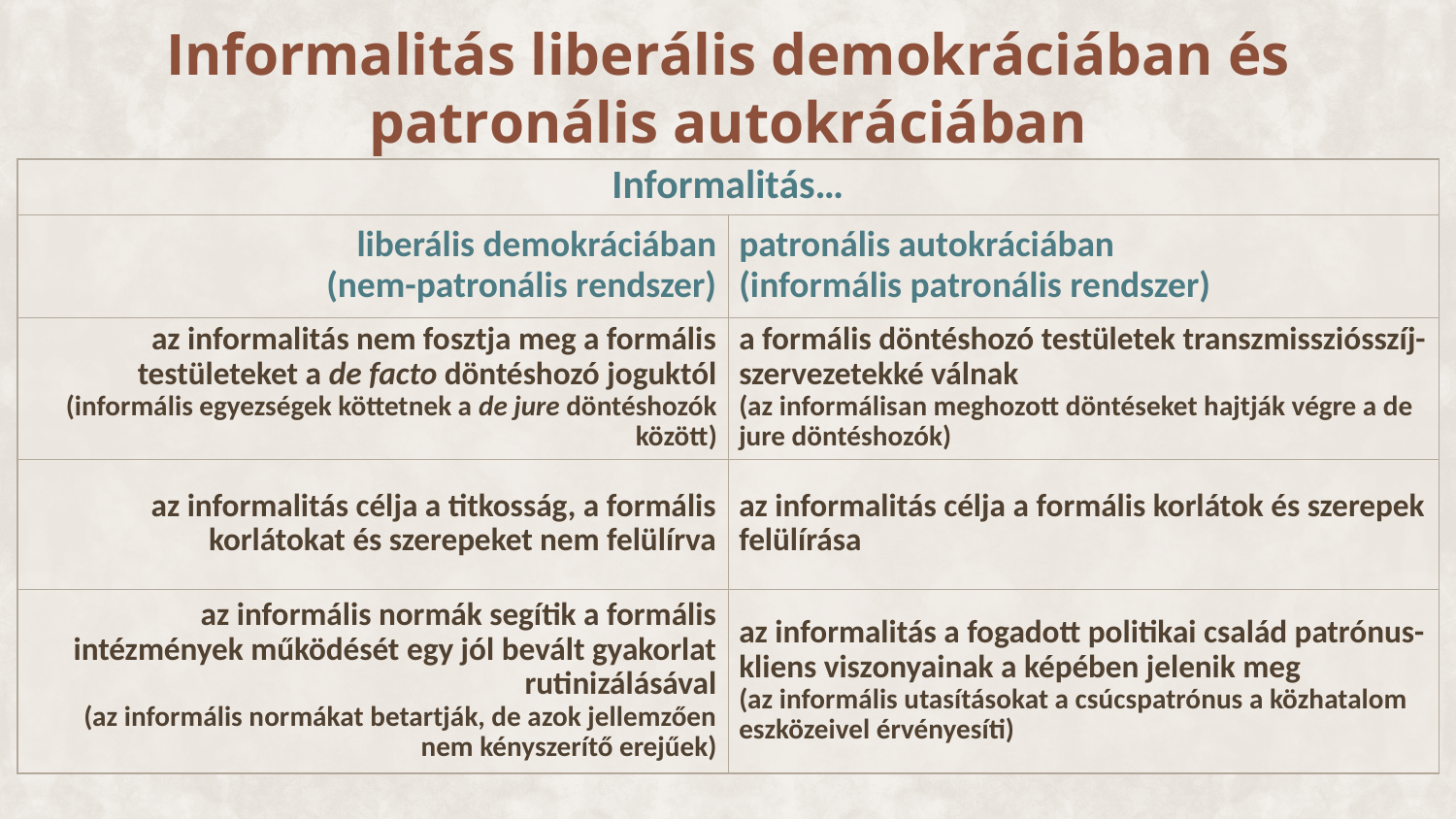

# Informalitás liberális demokráciában és patronális autokráciában
| Informalitás… |  |
| --- | --- |
| liberális demokráciában (nem-patronális rendszer) | patronális autokráciában (informális patronális rendszer) |
| az informalitás nem fosztja meg a formális testületeket a de facto döntéshozó joguktól (informális egyezségek köttetnek a de jure döntéshozók között) | a formális döntéshozó testületek transzmissziósszíj-szervezetekké válnak (az informálisan meghozott döntéseket hajtják végre a de jure döntéshozók) |
| az informalitás célja a titkosság, a formális korlátokat és szerepeket nem felülírva | az informalitás célja a formális korlátok és szerepek felülírása |
| az informális normák segítik a formális intézmények működését egy jól bevált gyakorlat rutinizálásával (az informális normákat betartják, de azok jellemzően nem kényszerítő erejűek) | az informalitás a fogadott politikai család patrónus-kliens viszonyainak a képében jelenik meg (az informális utasításokat a csúcspatrónus a közhatalom eszközeivel érvényesíti) |